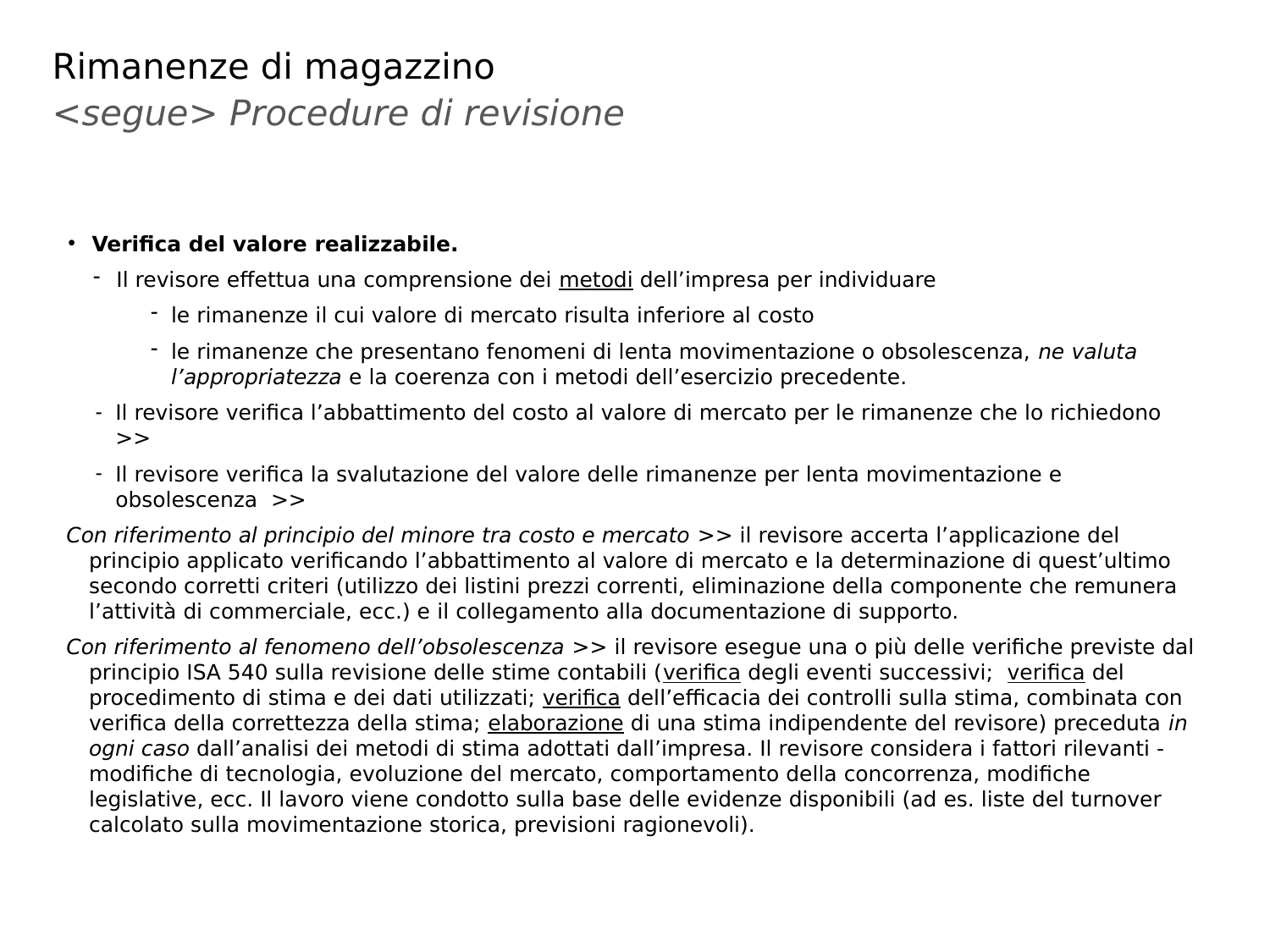

# Rimanenze di magazzino
<segue> Procedure di revisione
Verifica del valore realizzabile.
Il revisore effettua una comprensione dei metodi dell’impresa per individuare
le rimanenze il cui valore di mercato risulta inferiore al costo
le rimanenze che presentano fenomeni di lenta movimentazione o obsolescenza, ne valuta l’appropriatezza e la coerenza con i metodi dell’esercizio precedente.
Il revisore verifica l’abbattimento del costo al valore di mercato per le rimanenze che lo richiedono >>
Il revisore verifica la svalutazione del valore delle rimanenze per lenta movimentazione e obsolescenza  >>
Con riferimento al principio del minore tra costo e mercato >> il revisore accerta l’applicazione del principio applicato verificando l’abbattimento al valore di mercato e la determinazione di quest’ultimo secondo corretti criteri (utilizzo dei listini prezzi correnti, eliminazione della componente che remunera l’attività di commerciale, ecc.) e il collegamento alla documentazione di supporto.
Con riferimento al fenomeno dell’obsolescenza >> il revisore esegue una o più delle verifiche previste dal principio ISA 540 sulla revisione delle stime contabili (verifica degli eventi successivi;  verifica del procedimento di stima e dei dati utilizzati; verifica dell’efficacia dei controlli sulla stima, combinata con verifica della correttezza della stima; elaborazione di una stima indipendente del revisore) preceduta in ogni caso dall’analisi dei metodi di stima adottati dall’impresa. Il revisore considera i fattori rilevanti - modifiche di tecnologia, evoluzione del mercato, comportamento della concorrenza, modifiche legislative, ecc. Il lavoro viene condotto sulla base delle evidenze disponibili (ad es. liste del turnover calcolato sulla movimentazione storica, previsioni ragionevoli).